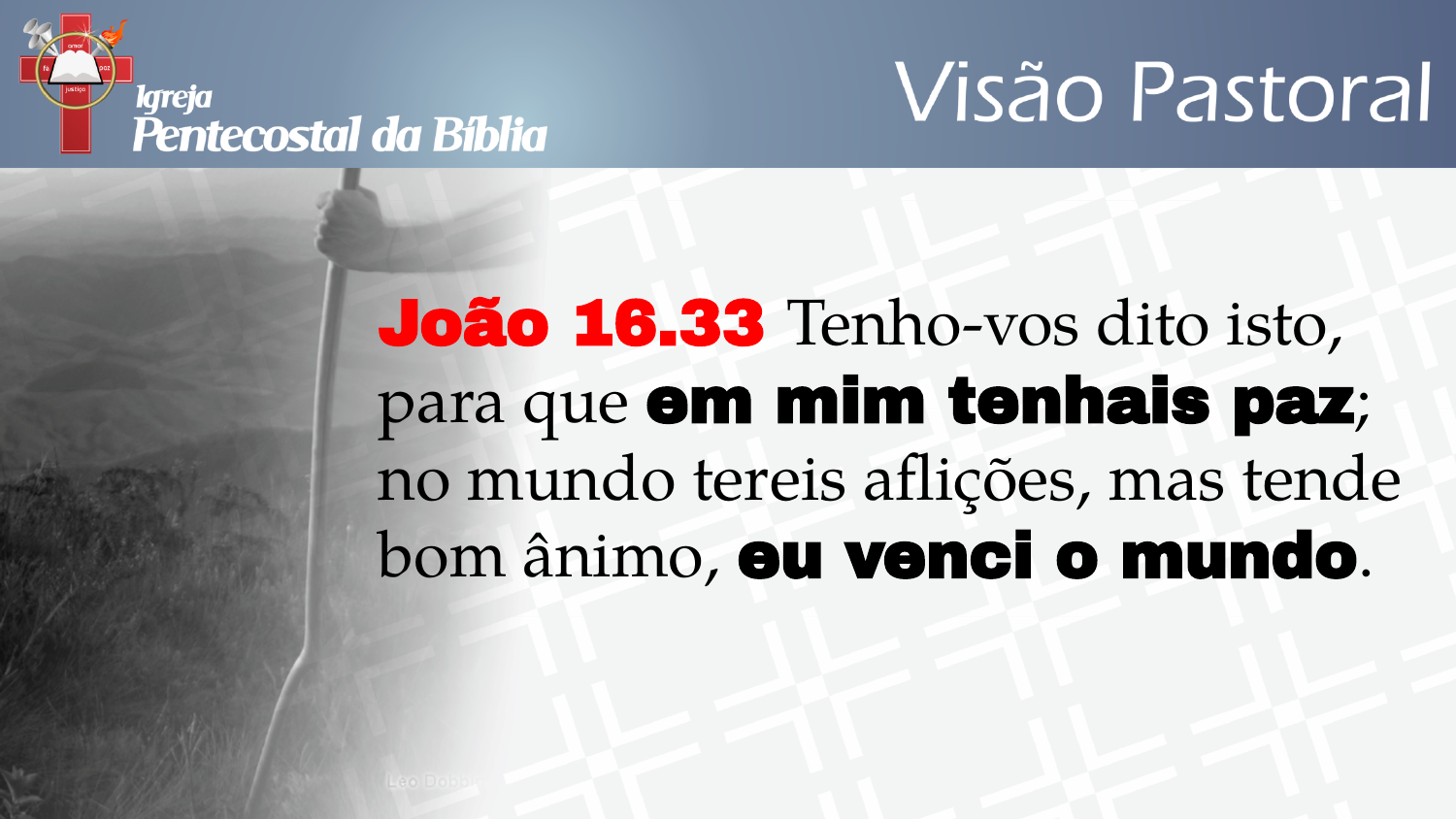

João 16.33 Tenho-vos dito isto, para que em mim tenhais paz; no mundo tereis aflições, mas tende bom ânimo, eu venci o mundo.